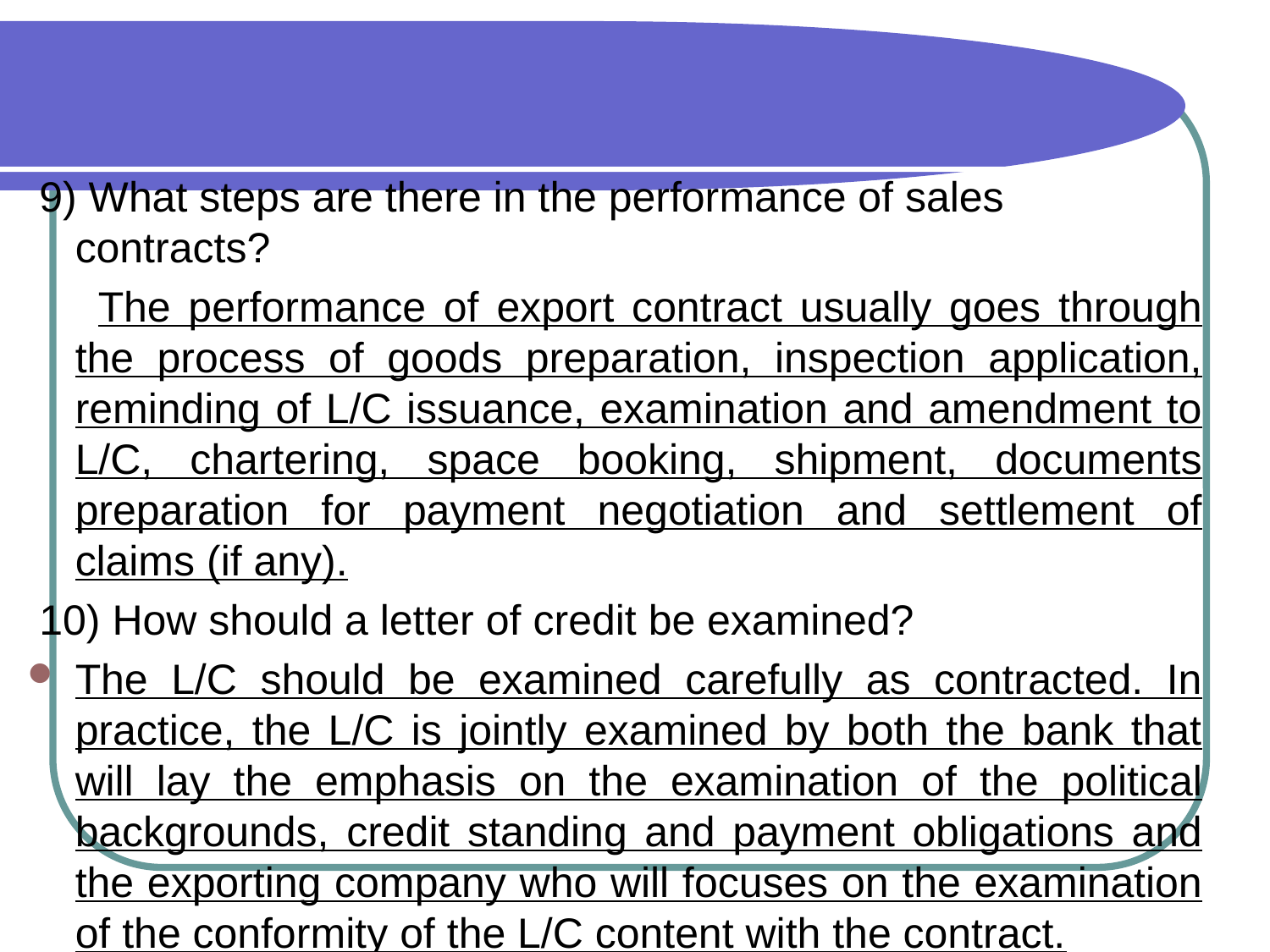

#
 9) What steps are there in the performance of sales contracts?
    The performance of export contract usually goes through the process of goods preparation, inspection application, reminding of L/C issuance, examination and amendment to L/C, chartering, space booking, shipment, documents preparation for payment negotiation and settlement of claims (if any).
 10) How should a letter of credit be examined?
The L/C should be examined carefully as contracted. In practice, the L/C is jointly examined by both the bank that will lay the emphasis on the examination of the political backgrounds, credit standing and payment obligations and the exporting company who will focuses on the examination of the conformity of the L/C content with the contract.